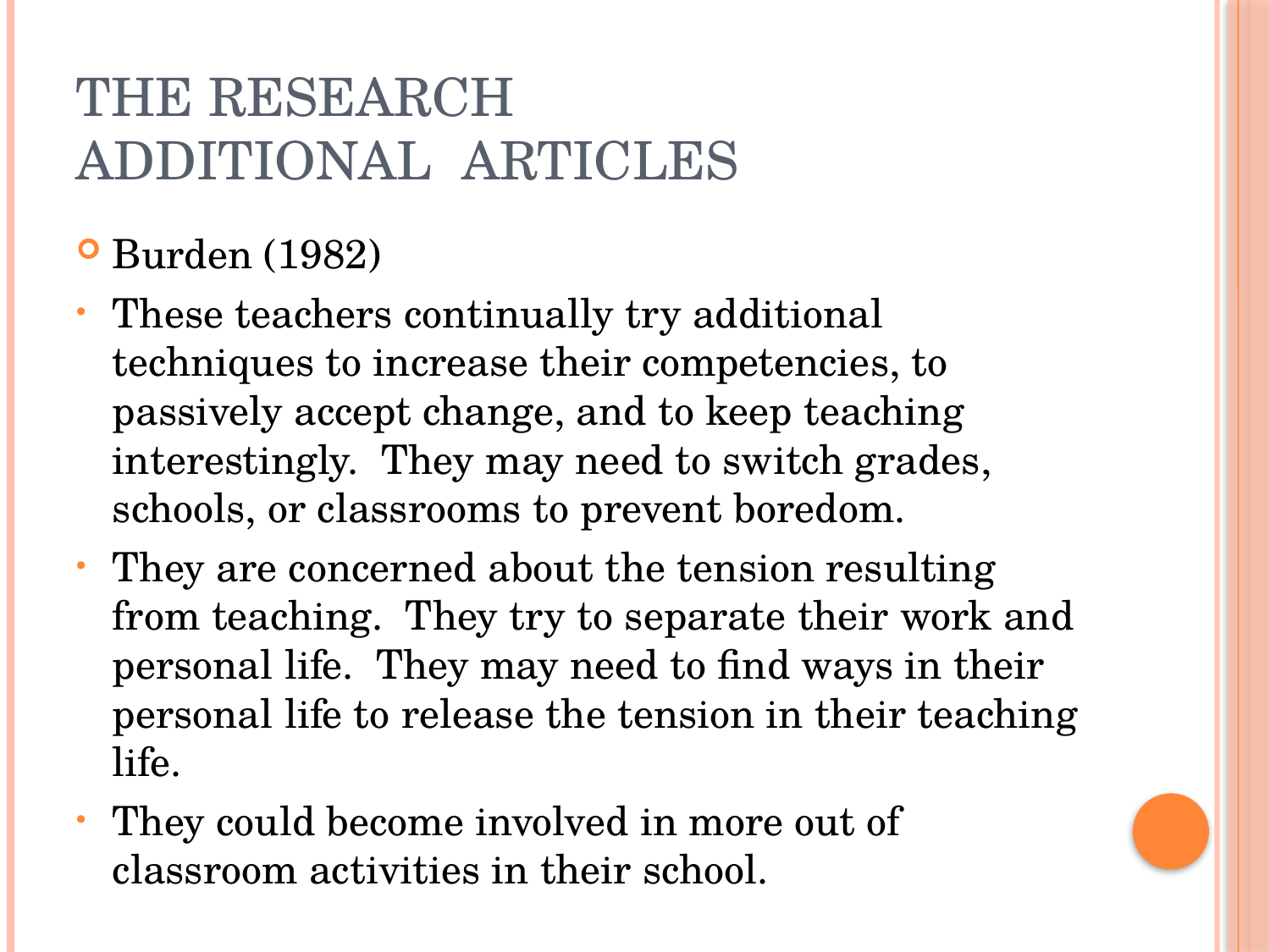

# The research additional  articles
Burden (1982)
These teachers continually try additional techniques to increase their competencies, to passively accept change, and to keep teaching interestingly.  They may need to switch grades, schools, or classrooms to prevent boredom.
They are concerned about the tension resulting from teaching.  They try to separate their work and personal life.  They may need to find ways in their personal life to release the tension in their teaching life.
They could become involved in more out of classroom activities in their school.